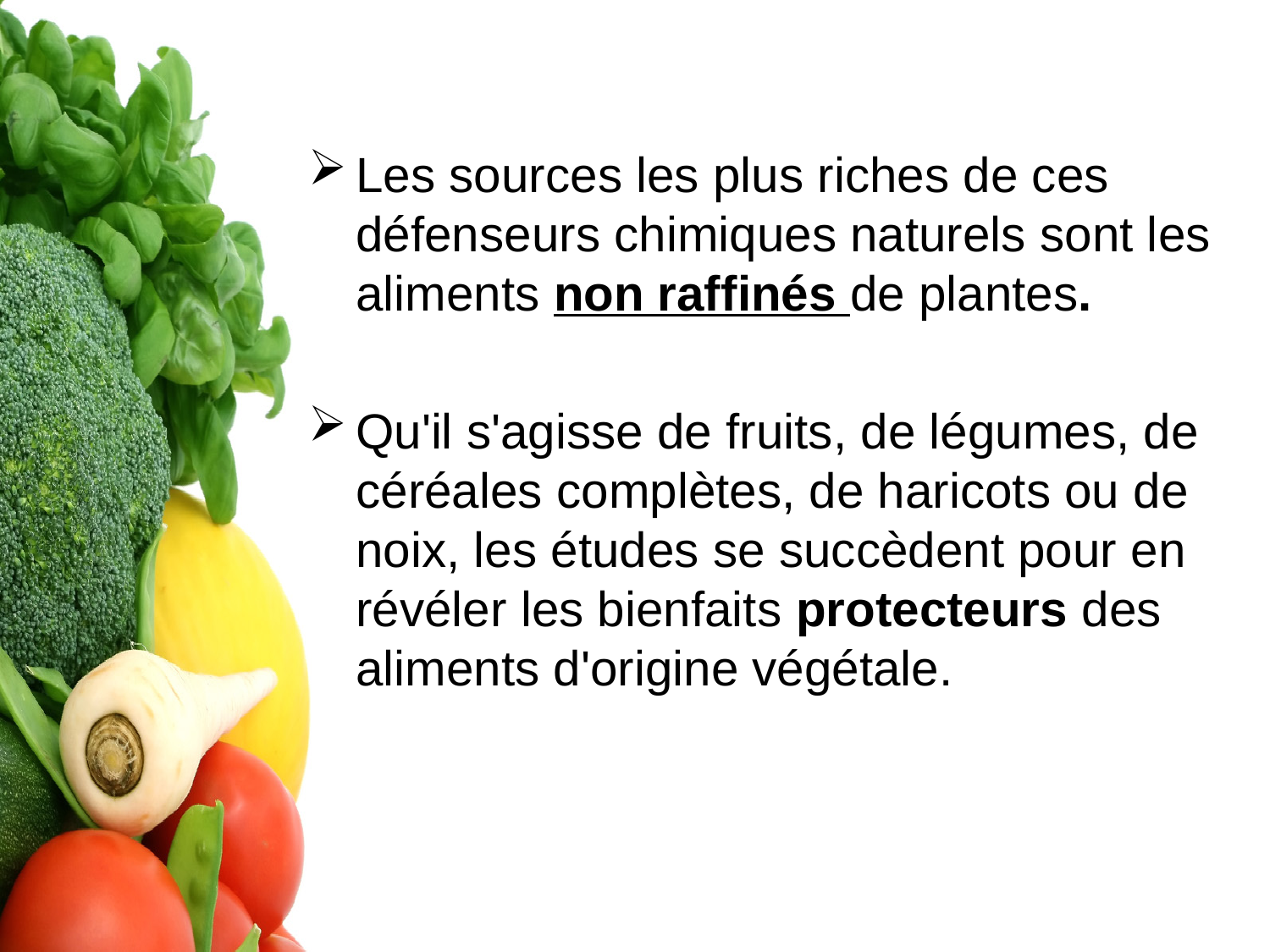

Les sources les plus riches de ces défenseurs chimiques naturels sont les aliments non raffinés de plantes.

Qu'il s'agisse de fruits, de légumes, de céréales complètes, de haricots ou de noix, les études se succèdent pour en révéler les bienfaits protecteurs des aliments d'origine végétale.